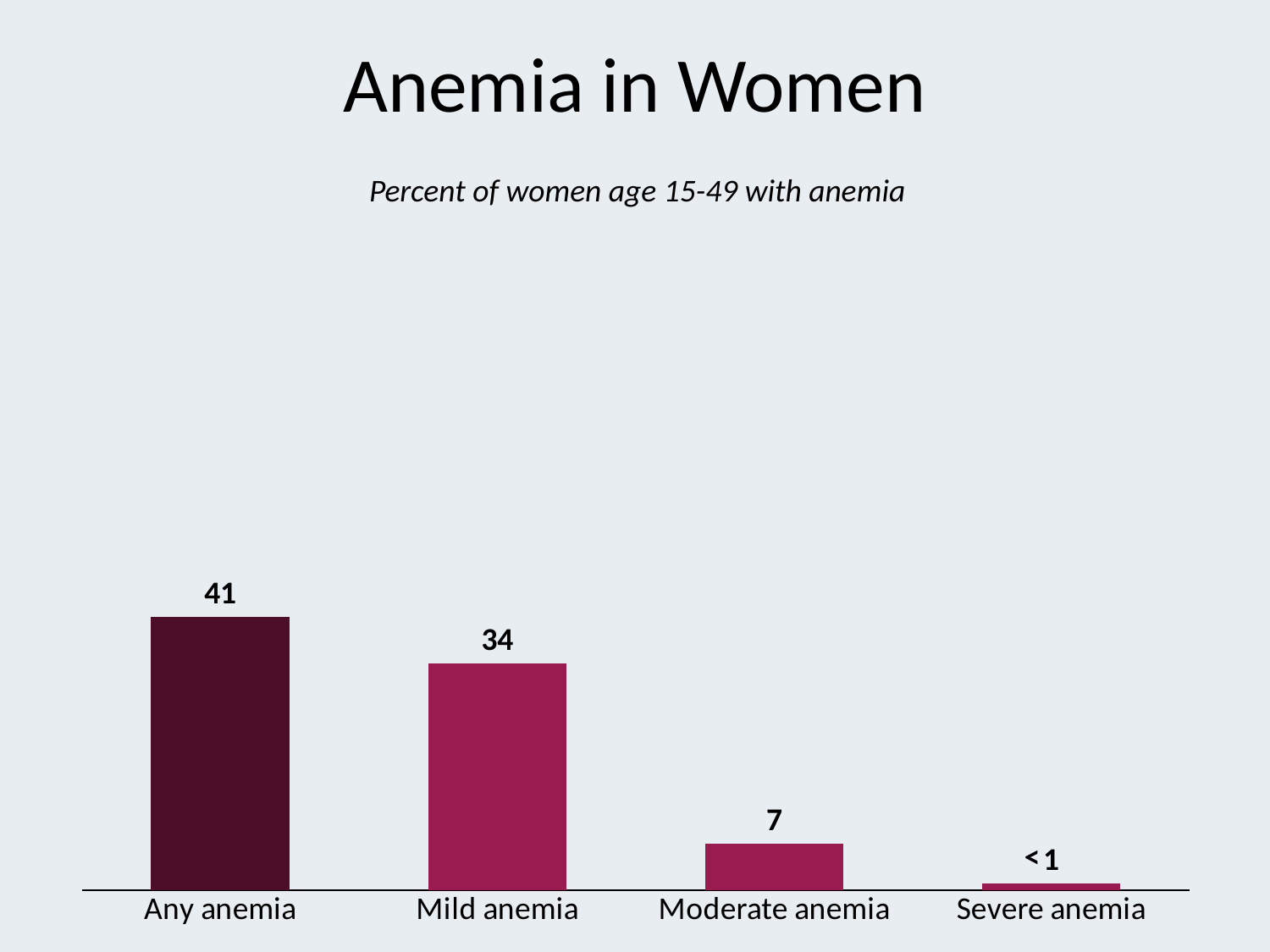

# Anemia in Women
Percent of women age 15-49 with anemia

### Chart

| Category | Series 1 |
|---|---|
| Any anemia | 41.0 |
| Mild anemia | 34.0 |
| Moderate anemia | 7.0 |
| Severe anemia | 1.0 |
<